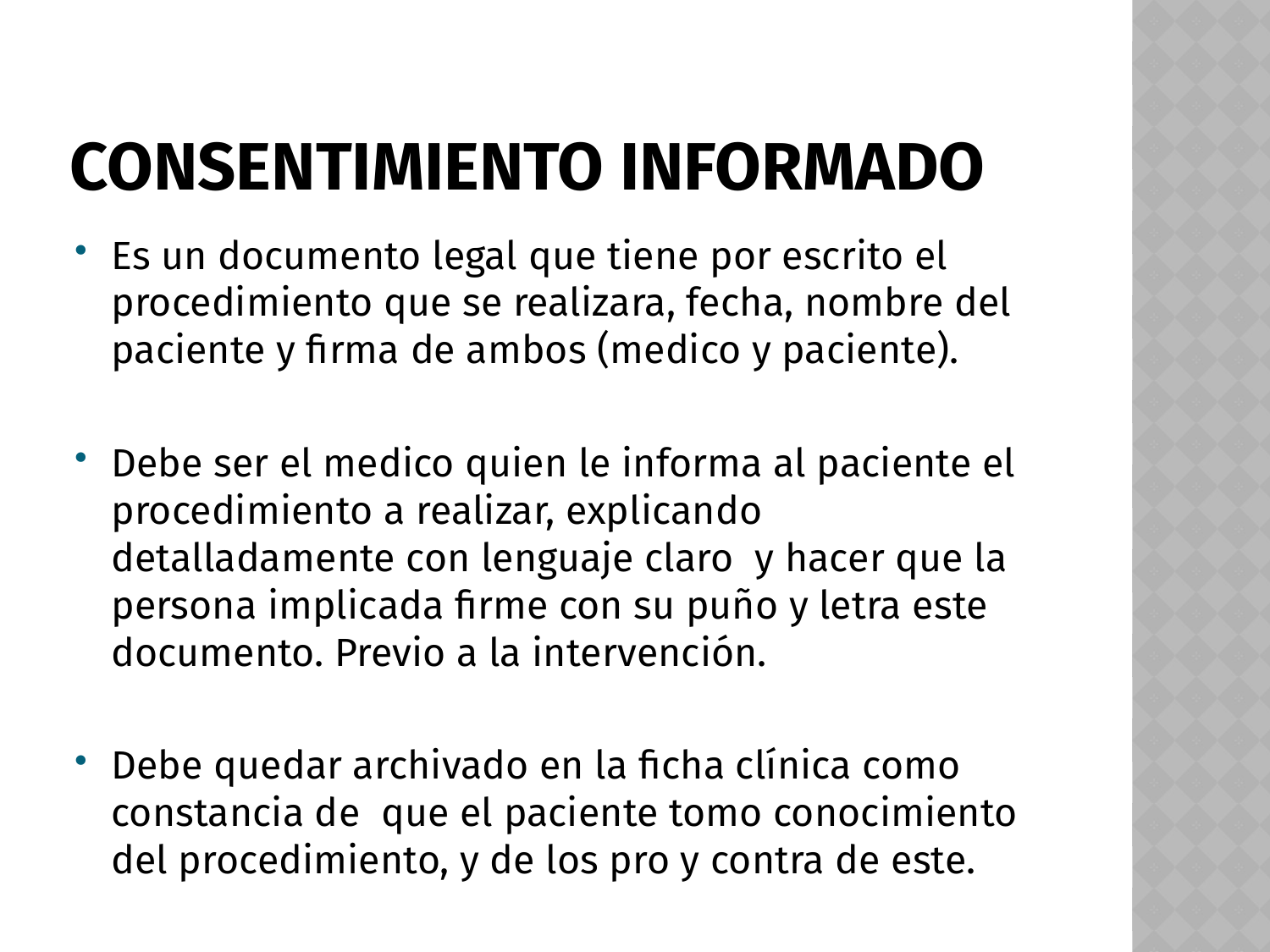

# Consentimiento informado
Es un documento legal que tiene por escrito el procedimiento que se realizara, fecha, nombre del paciente y firma de ambos (medico y paciente).

Debe ser el medico quien le informa al paciente el procedimiento a realizar, explicando detalladamente con lenguaje claro  y hacer que la persona implicada firme con su puño y letra este documento. Previo a la intervención.

Debe quedar archivado en la ficha clínica como constancia de  que el paciente tomo conocimiento del procedimiento, y de los pro y contra de este.